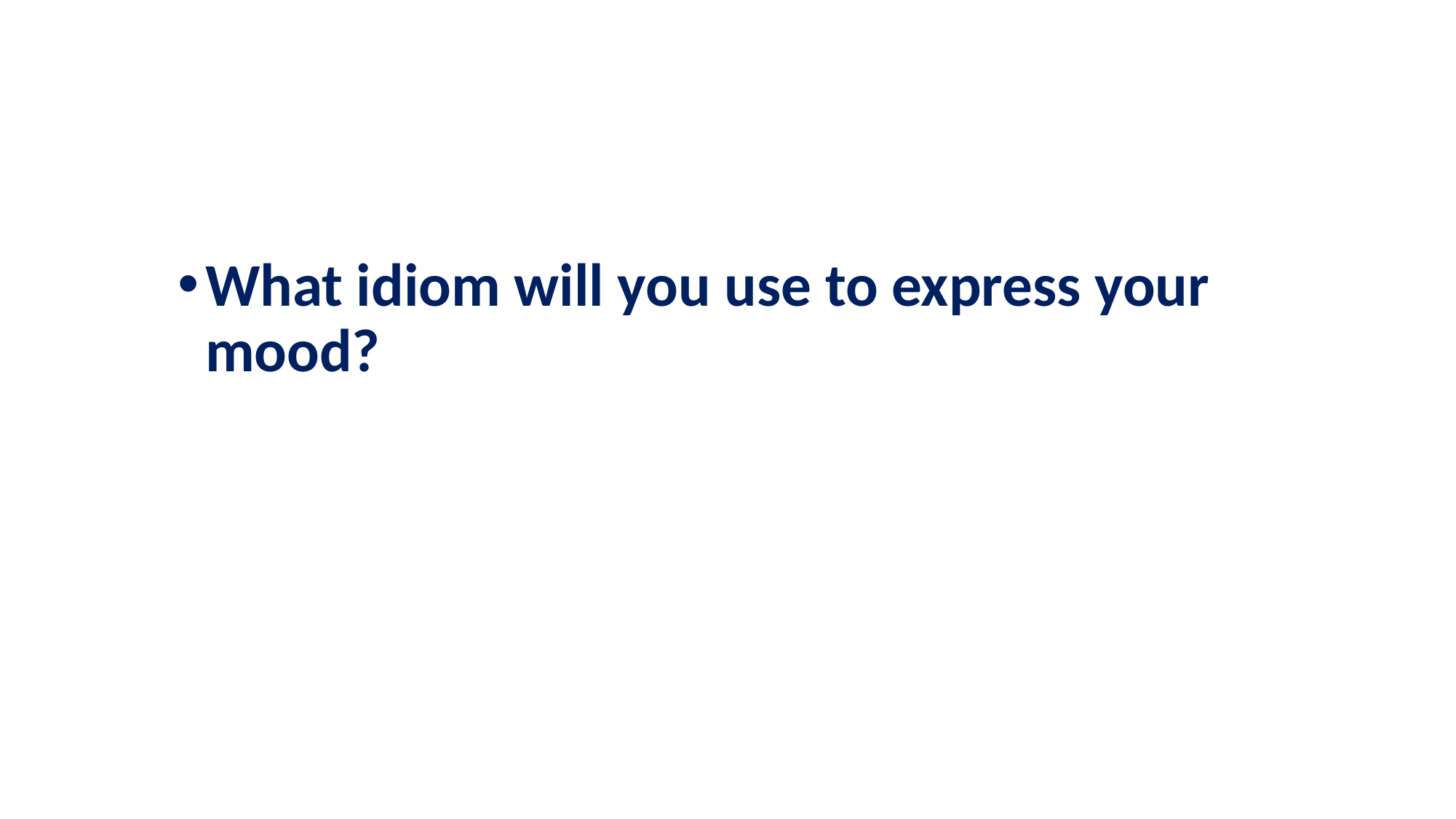

#

What idiom will you use to express your mood?